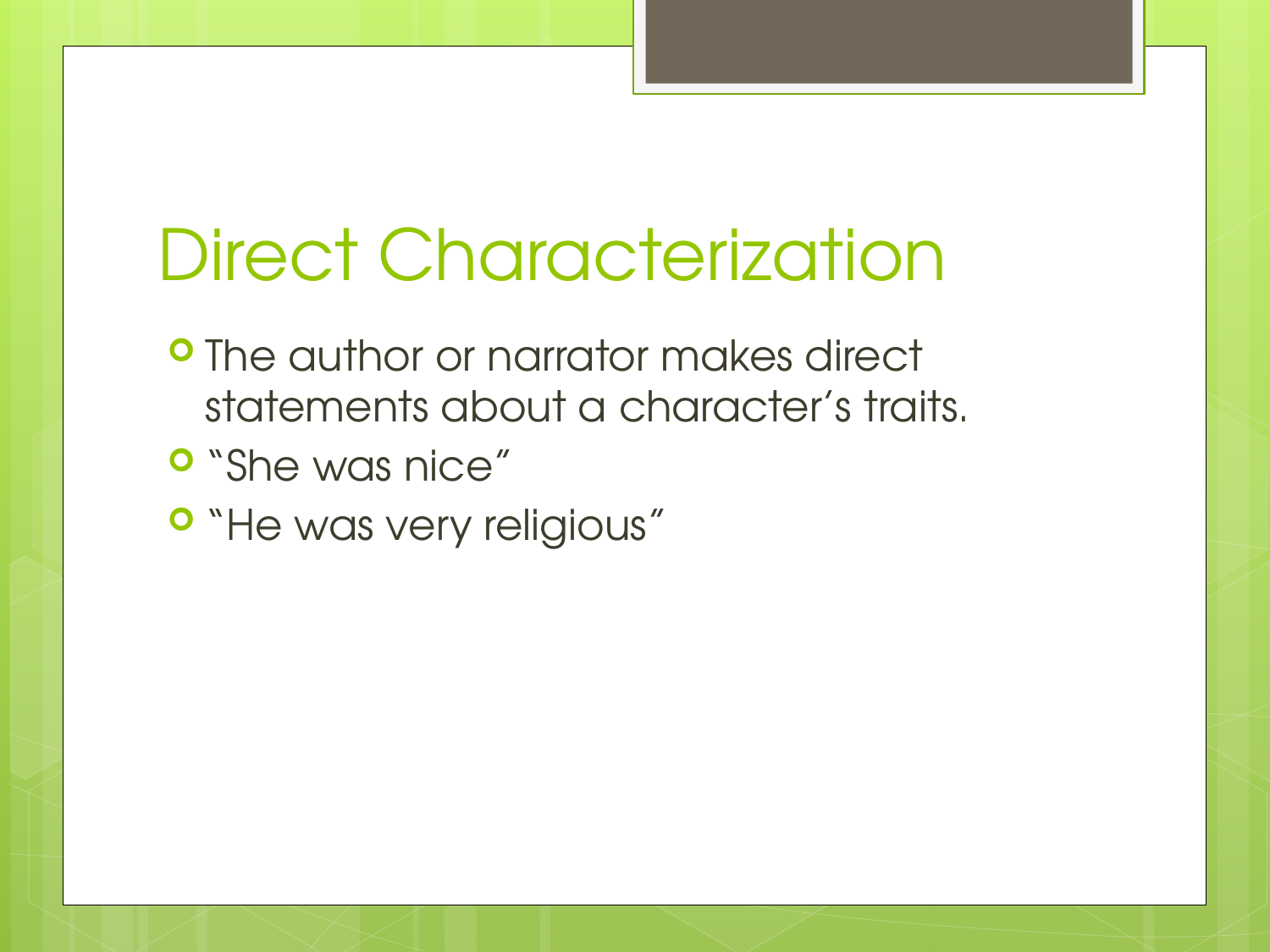

# Direct Characterization
The author or narrator makes direct statements about a character’s traits.
“She was nice”
“He was very religious”